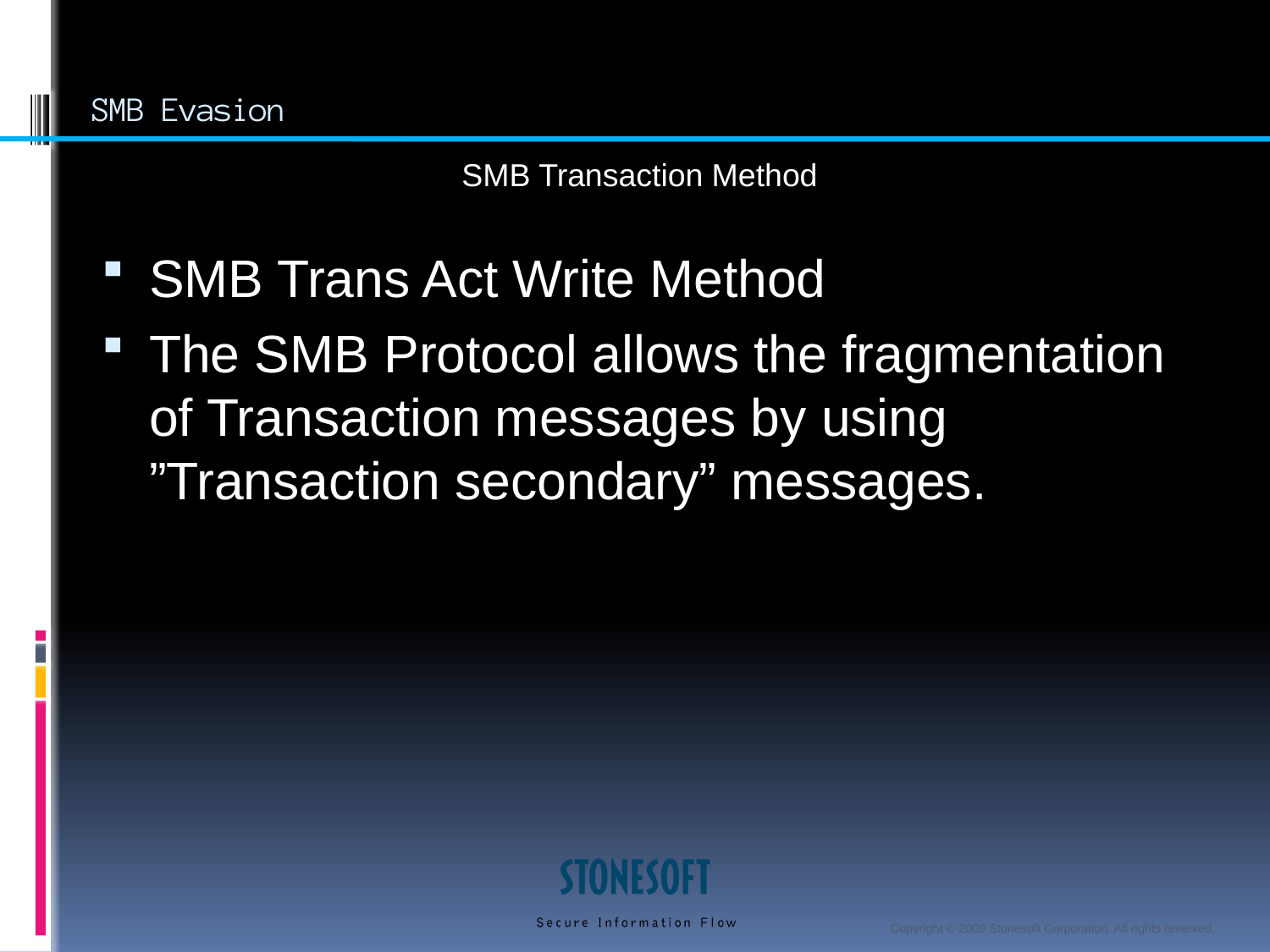

# SMB Evasion
SMB Transaction Method
SMB Trans Act Write Method
The SMB Protocol allows the fragmentation of Transaction messages by using ”Transaction secondary” messages.